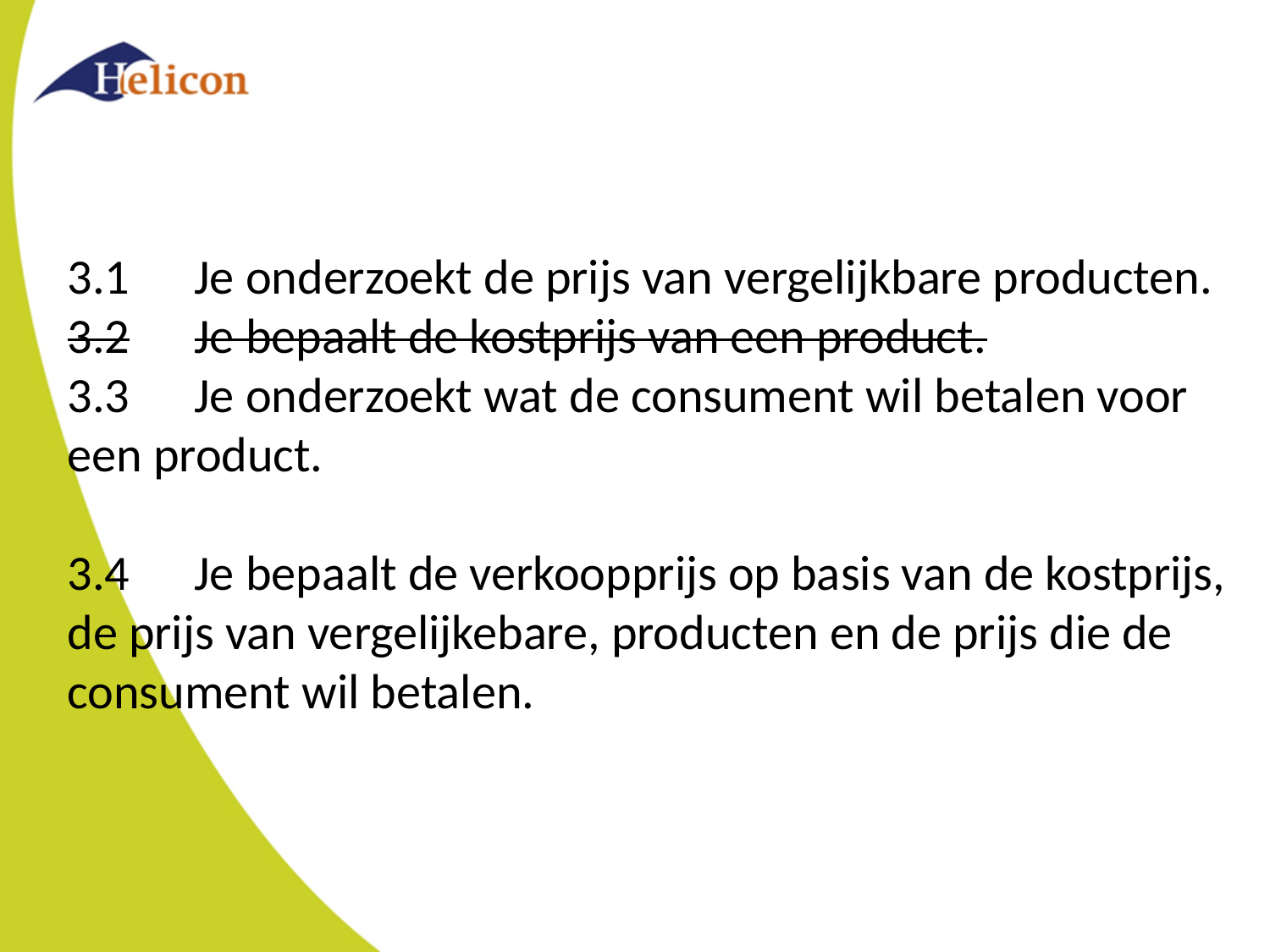

3.1	Je onderzoekt de prijs van vergelijkbare producten.
3.2	Je bepaalt de kostprijs van een product.
3.3	Je onderzoekt wat de consument wil betalen voor een product.

3.4	Je bepaalt de verkoopprijs op basis van de kostprijs, de prijs van vergelijkebare, producten en de prijs die de consument wil betalen.